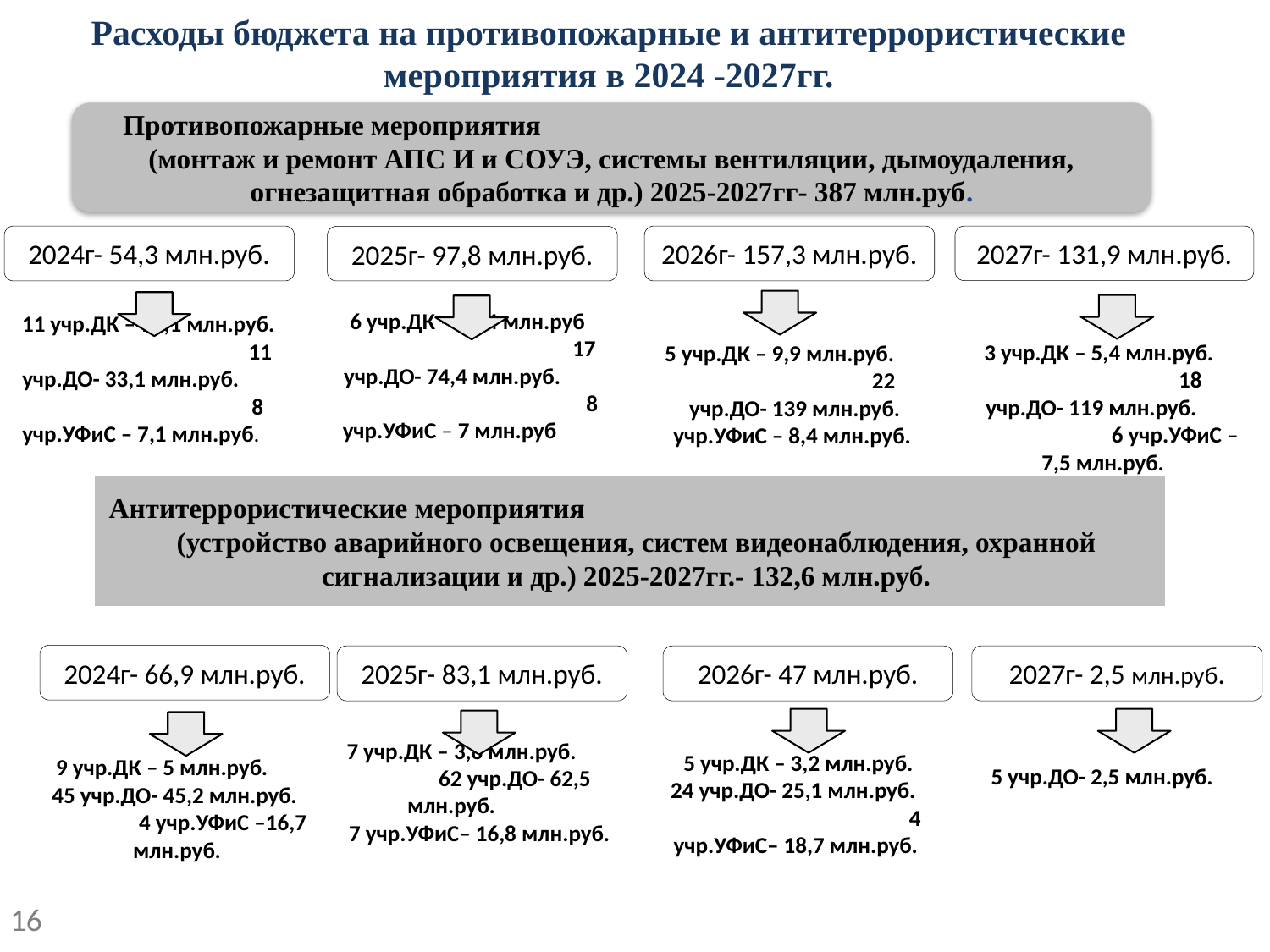

Расходы бюджета на противопожарные и антитеррористические мероприятия в 2024 -2027гг.
Противопожарные мероприятия                                                                                 (монтаж и ремонт АПС И и СОУЭ, системы вентиляции, дымоудаления, огнезащитная обработка и др.) 2025-2027гг- 387 млн.руб.
2024г- 54,3 млн.руб.
2026г- 157,3 млн.руб.
2027г- 131,9 млн.руб.
2025г- 97,8 млн.руб.
 6 учр.ДК – 16,4 млн.руб                                                17 учр.ДО- 74,4 млн.руб.                                                        8 учр.УФиС – 7 млн.руб
5 учр.ДК – 9,9 млн.руб.                                          22 учр.ДО- 139 млн.руб.  учр.УФиС – 8,4 млн.руб.
11 учр.ДК – 14,1 млн.руб.                                             11 учр.ДО- 33,1 млн.руб.                                                   8 учр.УФиС – 7,1 млн.руб.

3 учр.ДК – 5,4 млн.руб.                                     18 учр.ДО- 119 млн.руб.                                  6 учр.УФиС –7,5 млн.руб.  )

Антитеррористические мероприятия                                                                                    (устройство аварийного освещения, систем видеонаблюдения, охранной сигнализации и др.) 2025-2027гг.- 132,6 млн.руб.
5 учр.ДО- 2,5 млн.руб.
2024г- 66,9 млн.руб.
2026г- 47 млн.руб.
2025г- 83,1 млн.руб.
2027г- 2,5 млн.руб.
5 учр.ДК – 3,2 млн.руб.
24 учр.ДО- 25,1 млн.руб.                                                 4 учр.УФиС– 18,7 млн.руб.
9 учр.ДК – 5 млн.руб.         45 учр.ДО- 45,2 млн.руб.                    4 учр.УФиС –16,7 млн.руб.
7 учр.ДК – 3,8 млн.руб.                      62 учр.ДО- 62,5 млн.руб.
7 учр.УФиС– 16,8 млн.руб.

16